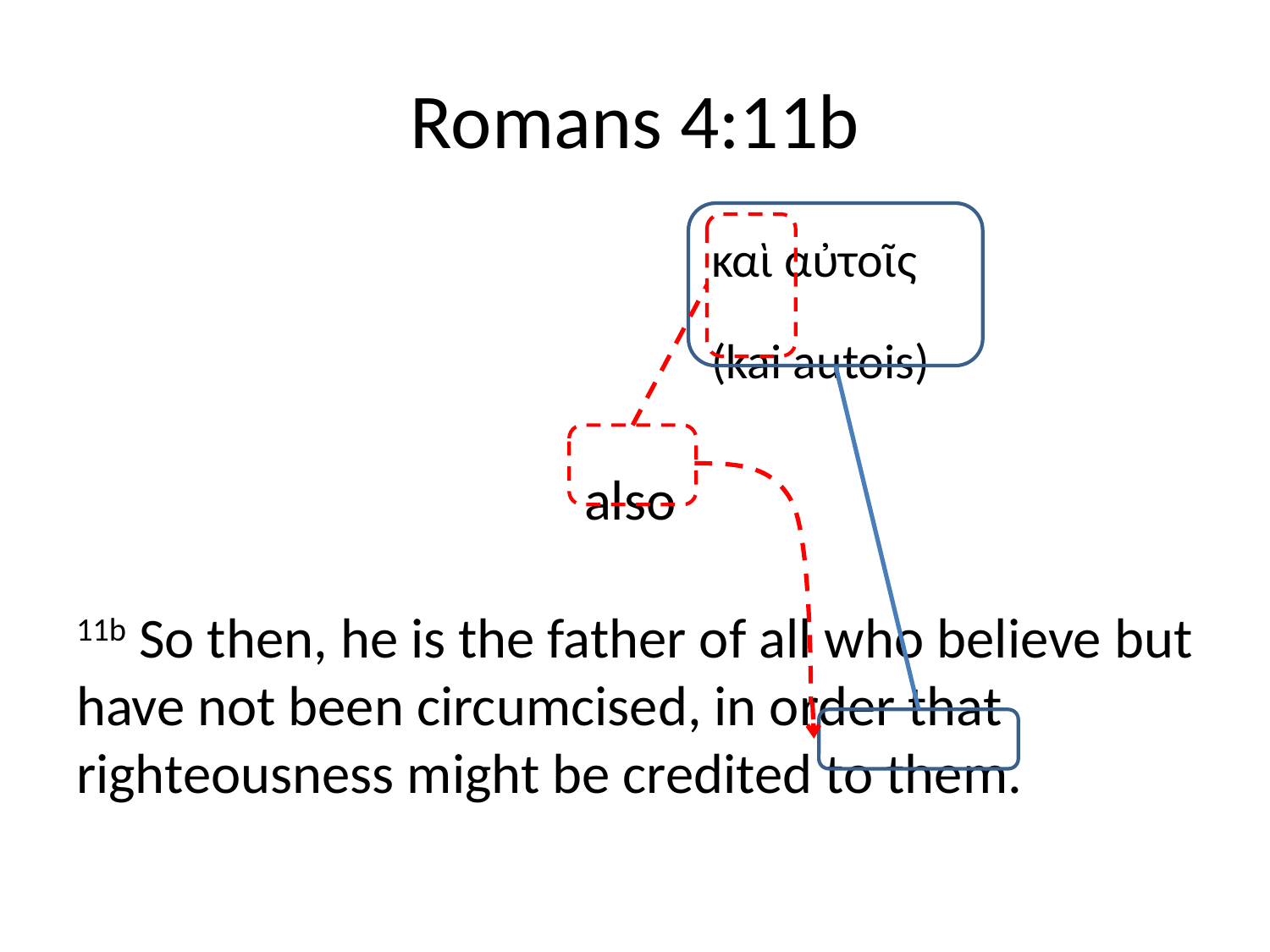

# Romans 4:11b

					καὶ αὐτοῖς
					(kai autois)

				also

11b So then, he is the father of all who believe but have not been circumcised, in order that righteousness might be credited to them.